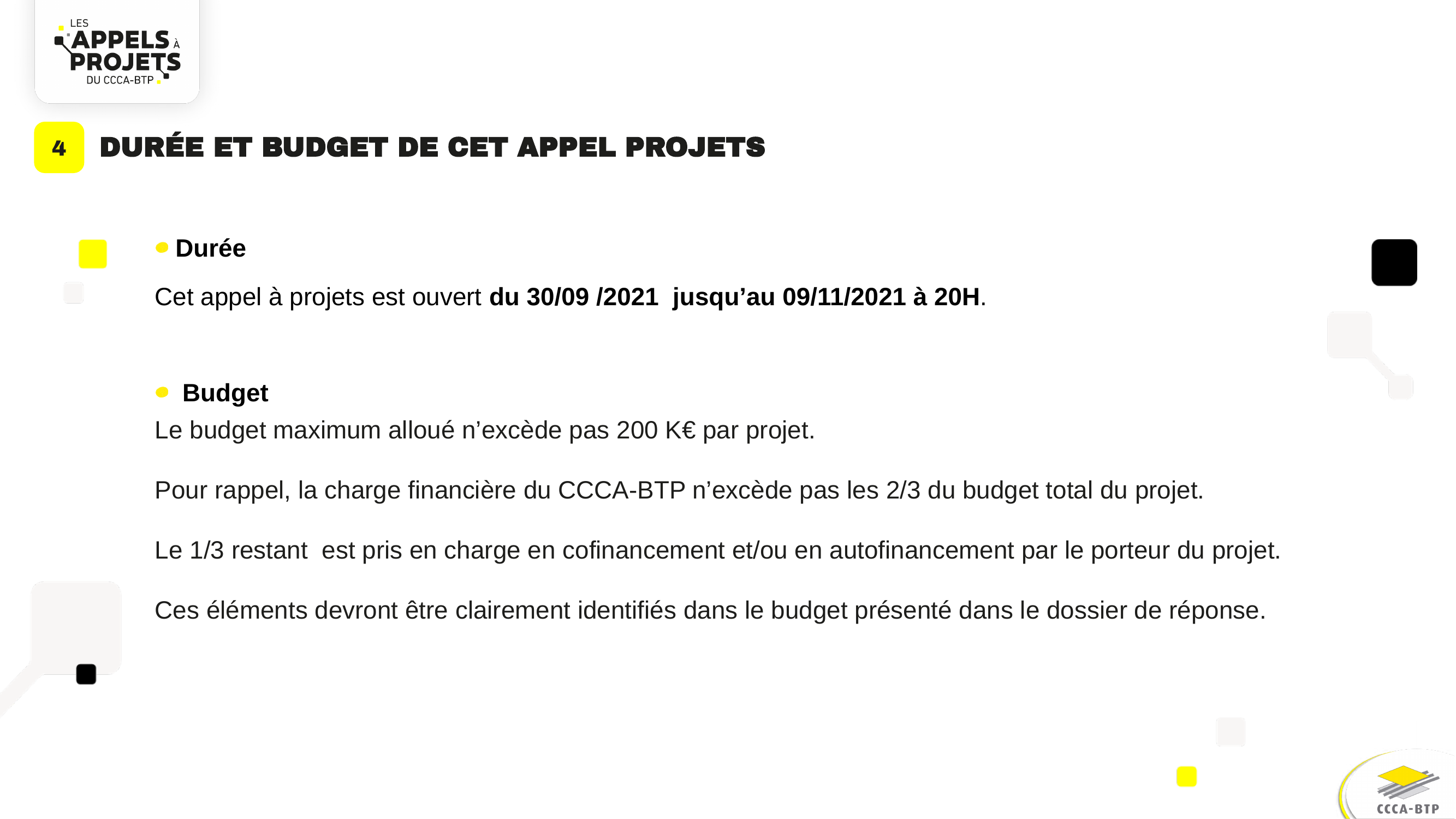

DURÉE ET BUDGET DE CET APPEL PROJETS
4

Durée
Cet appel à projets est ouvert du 30/09 /2021  jusqu’au 09/11/2021 à 20H.

 Budget
Le budget maximum alloué n’excède pas 200 K€ par projet.

Pour rappel, la charge financière du CCCA-BTP n’excède pas les 2/3 du budget total du projet.

Le 1/3 restant  est pris en charge en cofinancement et/ou en autofinancement par le porteur du projet.

Ces éléments devront être clairement identifiés dans le budget présenté dans le dossier de réponse.